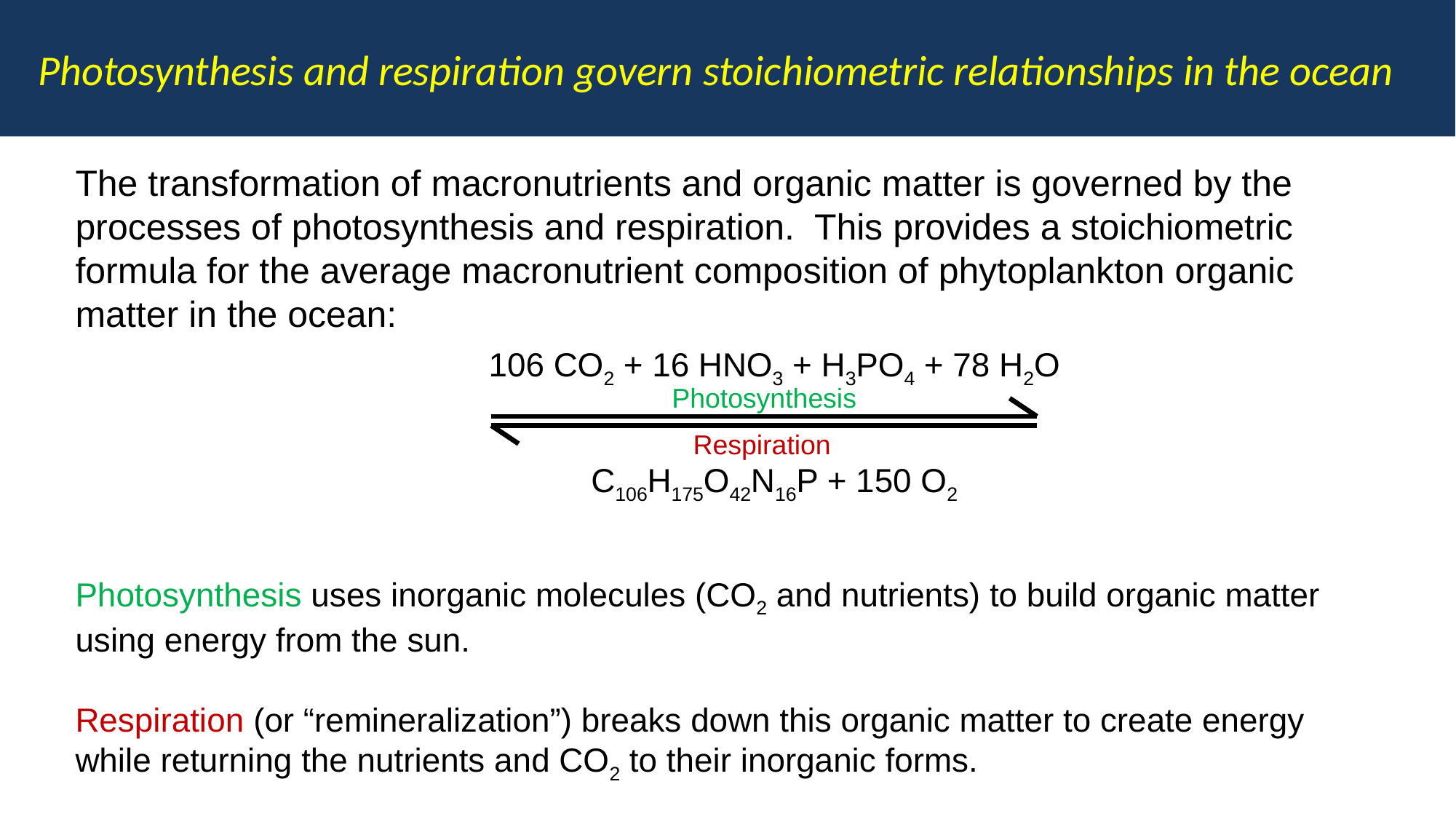

Photosynthesis and respiration govern stoichiometric relationships in the ocean
The transformation of macronutrients and organic matter is governed by the processes of photosynthesis and respiration.  This provides a stoichiometric formula for the average macronutrient composition of phytoplankton organic matter in the ocean:

106 CO2 + 16 HNO3 + H3PO4 + 78 H2O

C106H175O42N16P + 150 O2

Photosynthesis
Respiration
Photosynthesis uses inorganic molecules (CO2 and nutrients) to build organic matter using energy from the sun.

Respiration (or “remineralization”) breaks down this organic matter to create energy while returning the nutrients and CO2 to their inorganic forms.